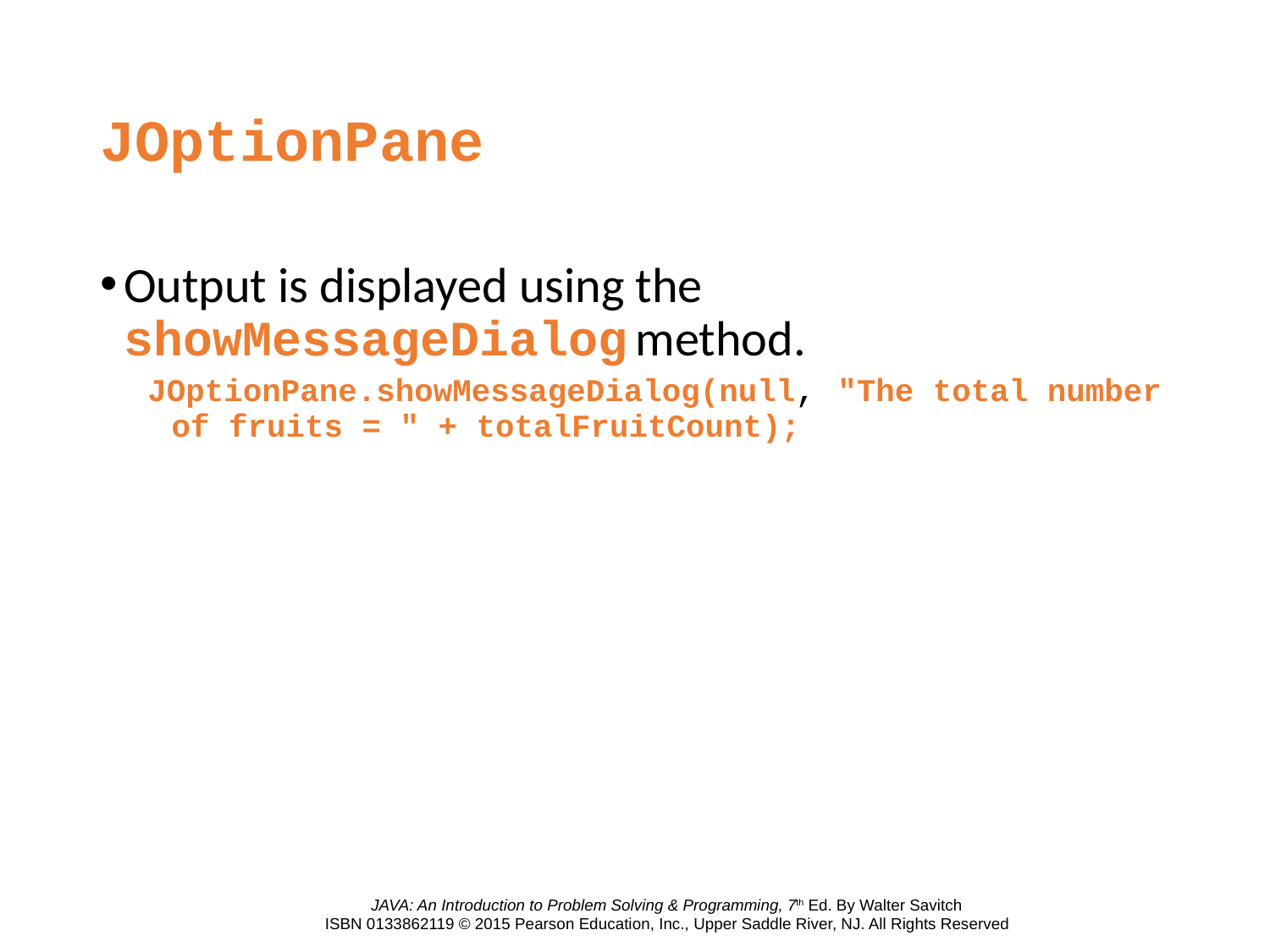

# JOptionPane
Output is displayed using the showMessageDialog method.
JOptionPane.showMessageDialog(null, "The total number of fruits = " + totalFruitCount);